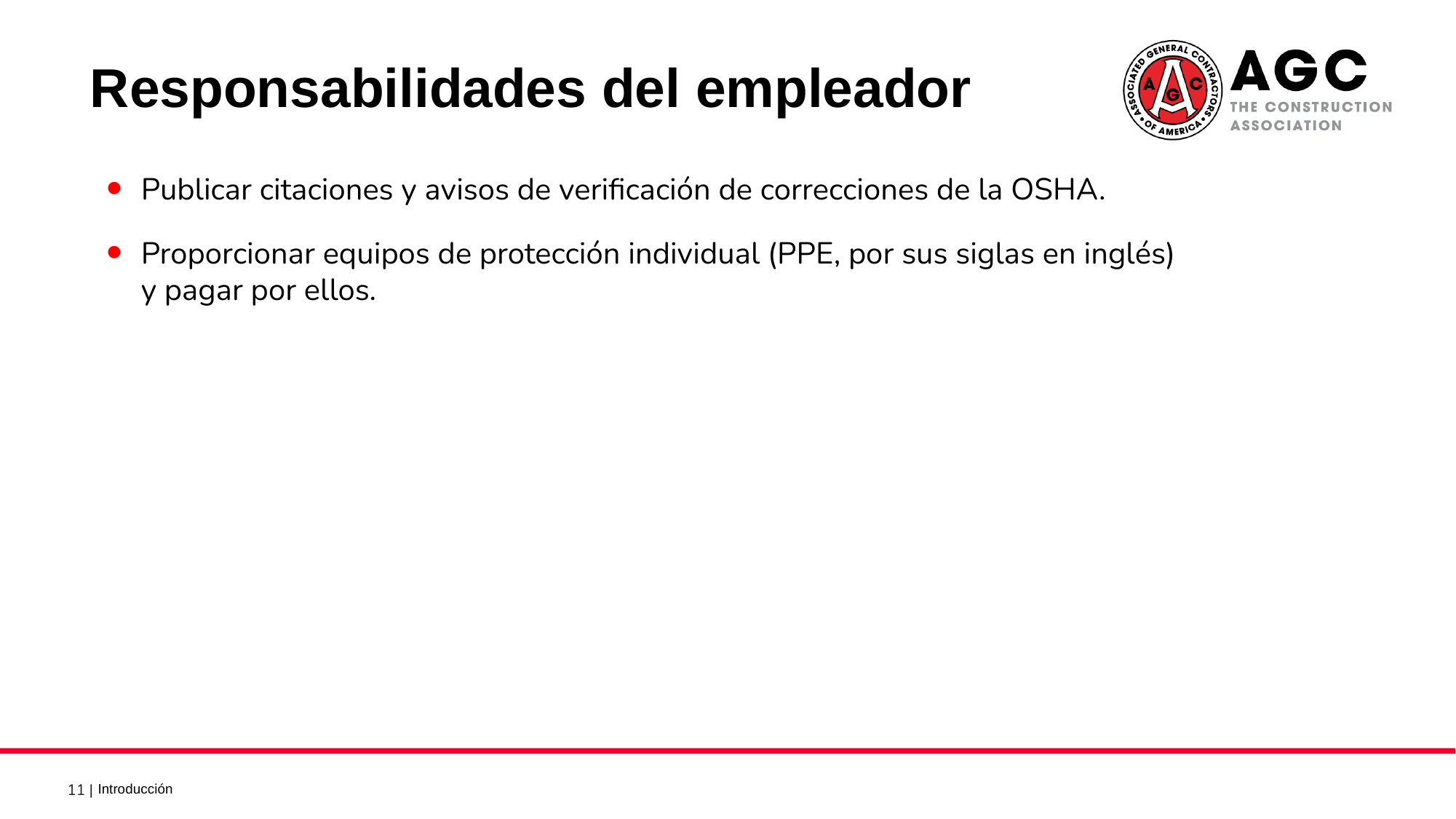

Responsabilidades del empleador
Publicar citaciones y avisos de verificación de correcciones de la OSHA.
Proporcionar equipos de protección individual (PPE, por sus siglas en inglés)
y pagar por ellos.
Introducción